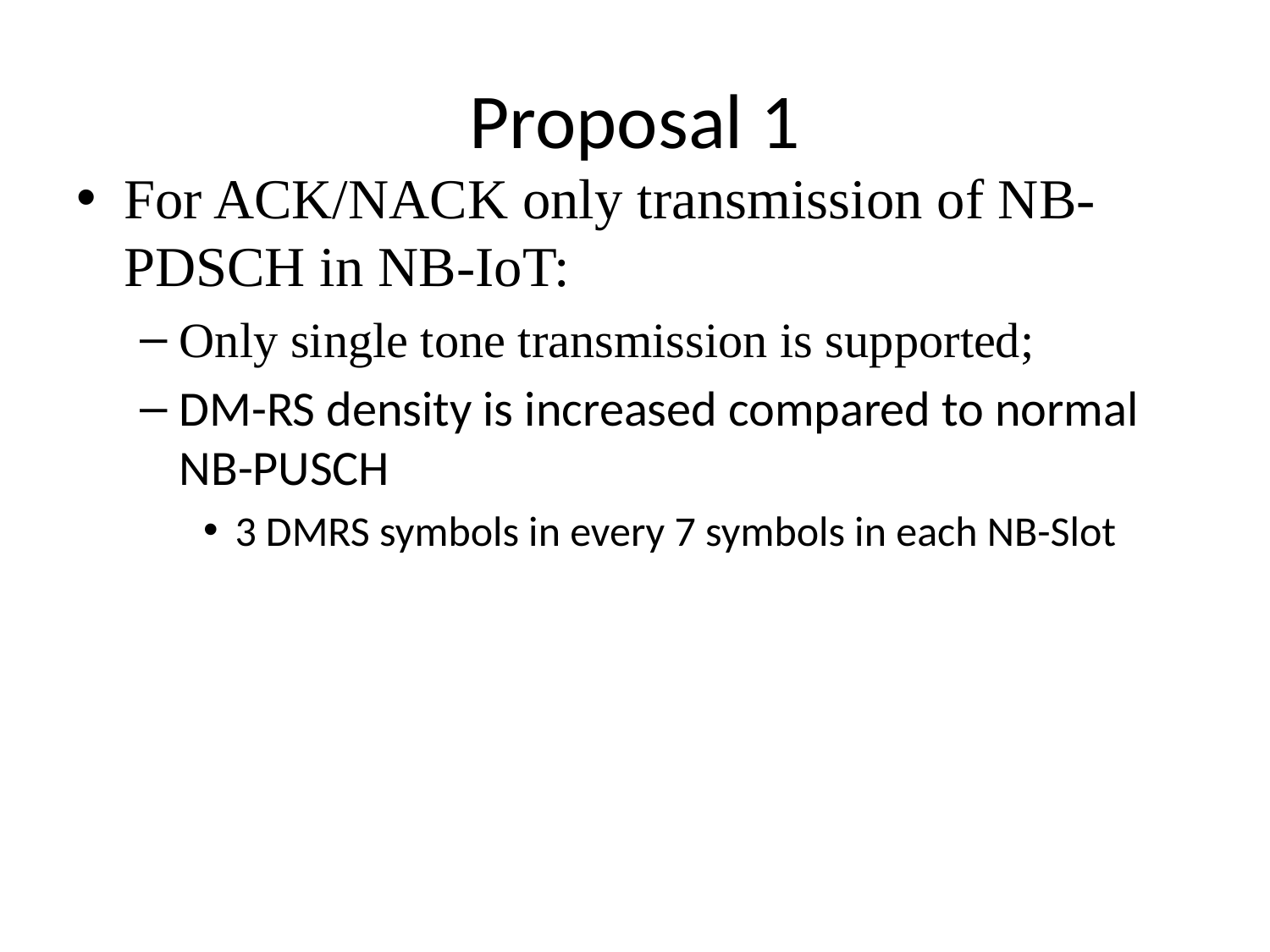

# Proposal 1
For ACK/NACK only transmission of NB-PDSCH in NB-IoT:
Only single tone transmission is supported;
DM-RS density is increased compared to normal NB-PUSCH
3 DMRS symbols in every 7 symbols in each NB-Slot